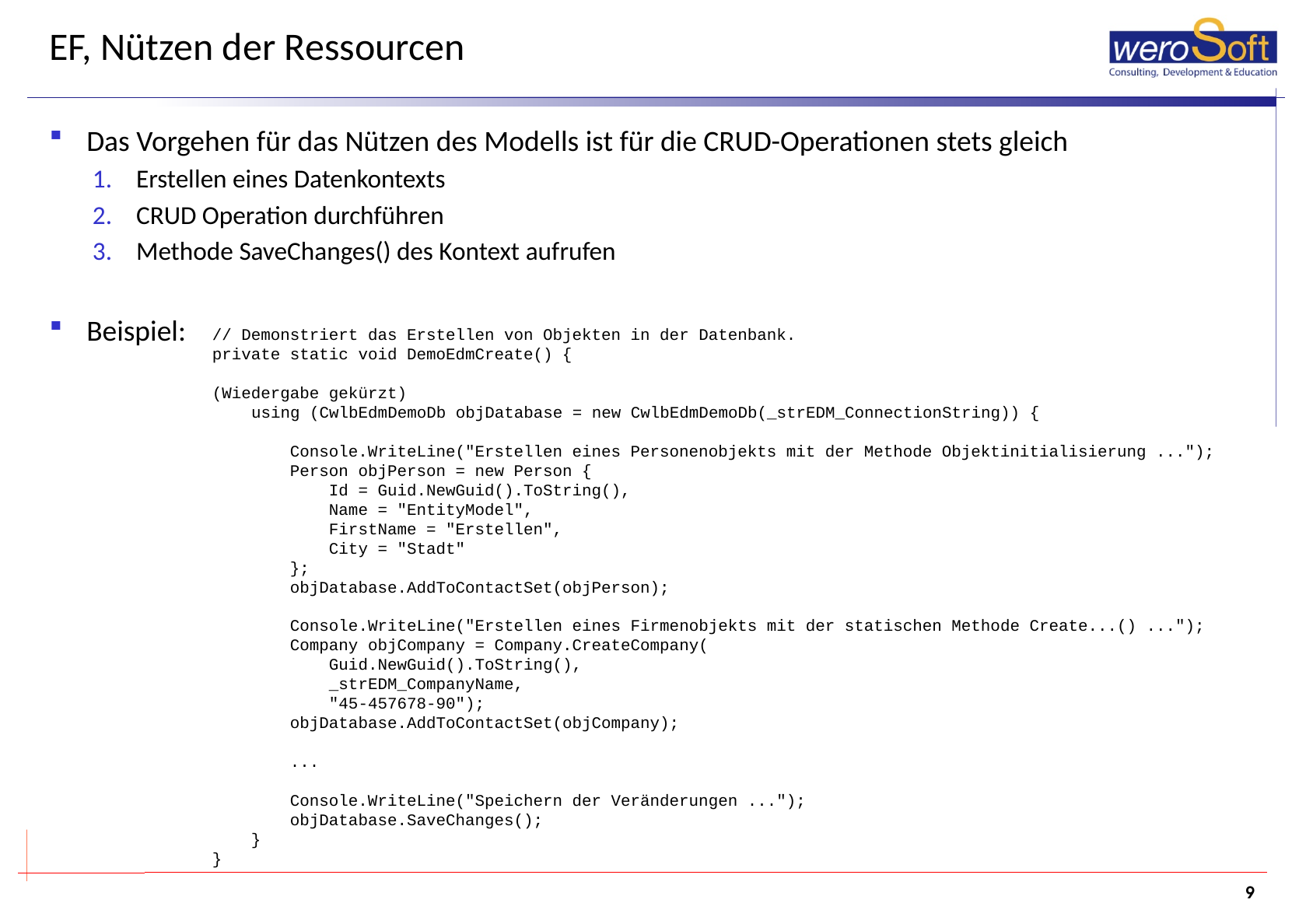

# EF, Nützen der Ressourcen
Das Vorgehen für das Nützen des Modells ist für die CRUD-Operationen stets gleich
Erstellen eines Datenkontexts
CRUD Operation durchführen
Methode SaveChanges() des Kontext aufrufen

Beispiel:

// Demonstriert das Erstellen von Objekten in der Datenbank.
private static void DemoEdmCreate() {
(Wiedergabe gekürzt)
    using (CwlbEdmDemoDb objDatabase = new CwlbEdmDemoDb(_strEDM_ConnectionString)) {
        Console.WriteLine("Erstellen eines Personenobjekts mit der Methode Objektinitialisierung ...");
        Person objPerson = new Person {
            Id = Guid.NewGuid().ToString(),
            Name = "EntityModel",
            FirstName = "Erstellen",
            City = "Stadt"
        };
        objDatabase.AddToContactSet(objPerson);
        Console.WriteLine("Erstellen eines Firmenobjekts mit der statischen Methode Create...() ...");
        Company objCompany = Company.CreateCompany(
            Guid.NewGuid().ToString(),
            _strEDM_CompanyName,
            "45-457678-90");
        objDatabase.AddToContactSet(objCompany);
        ...
        Console.WriteLine("Speichern der Veränderungen ...");
        objDatabase.SaveChanges();
    }
}

9